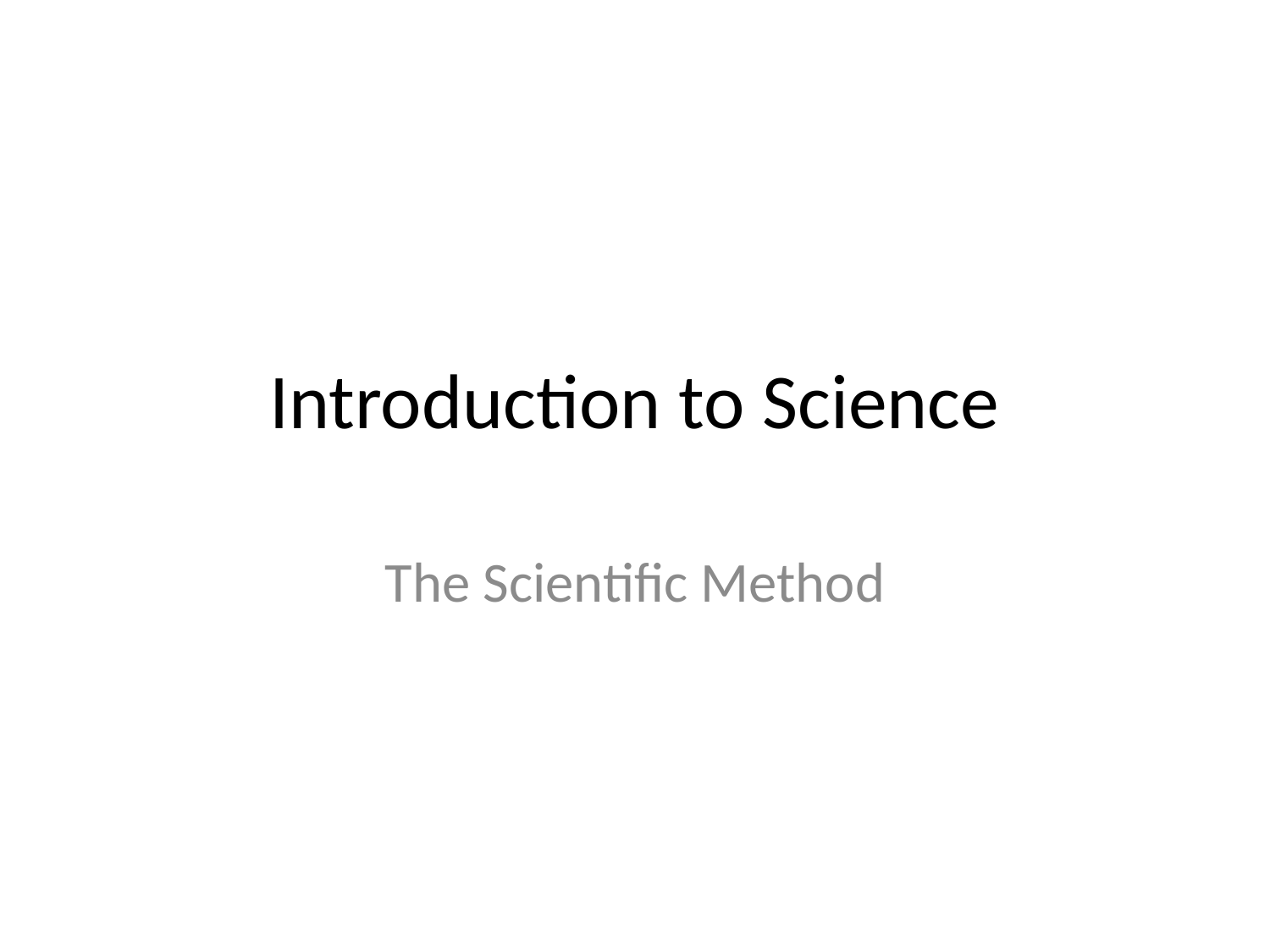

# Introduction to Science
The Scientific Method